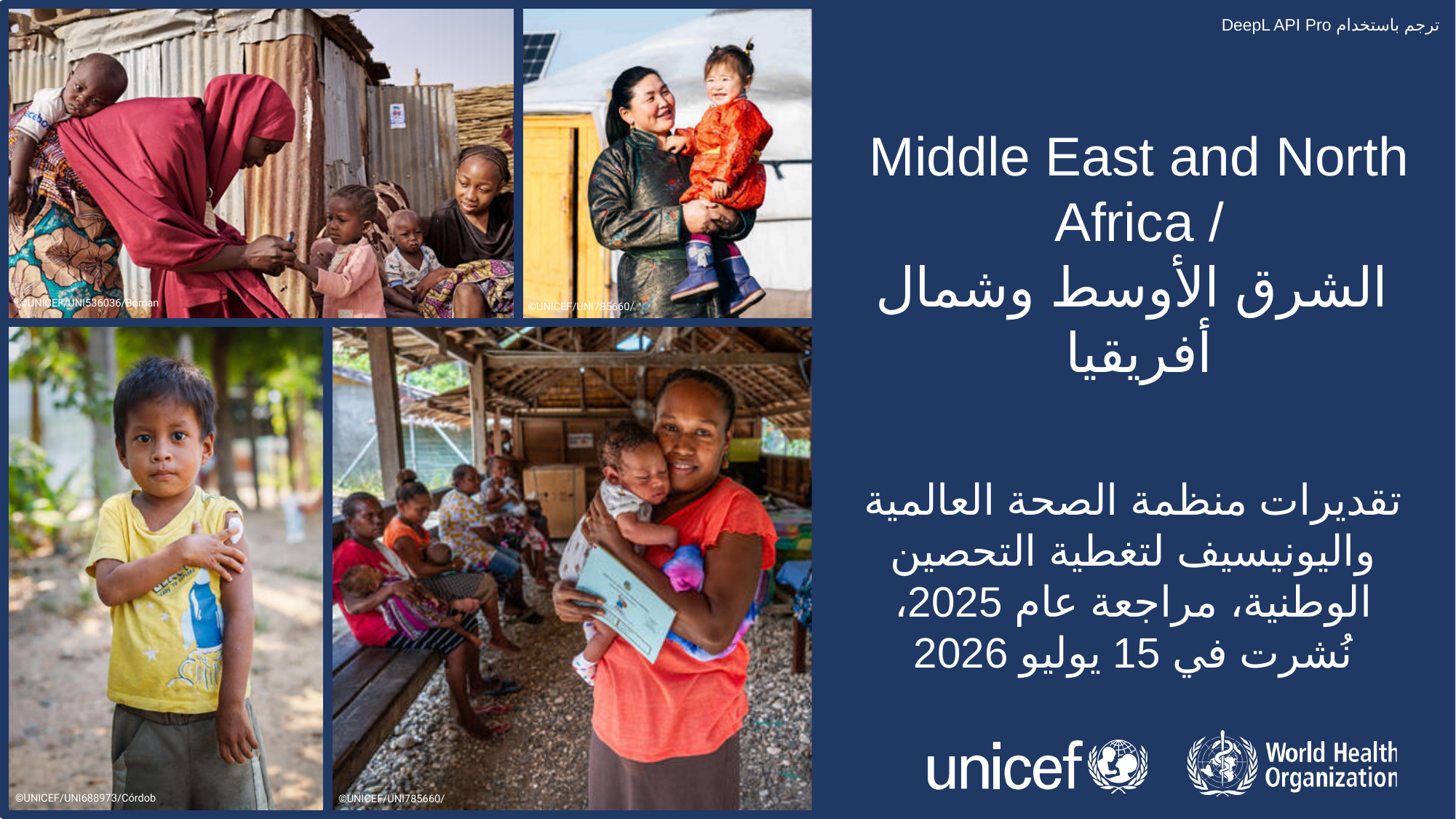

ترجم باستخدام DeepL API Pro
# Middle East and North Africa /
 الشرق الأوسط وشمال أفريقيا
تقديرات منظمة الصحة العالمية واليونيسيف لتغطية التحصين الوطنية، مراجعة عام 2025، نُشرت في 15 يوليو 2026